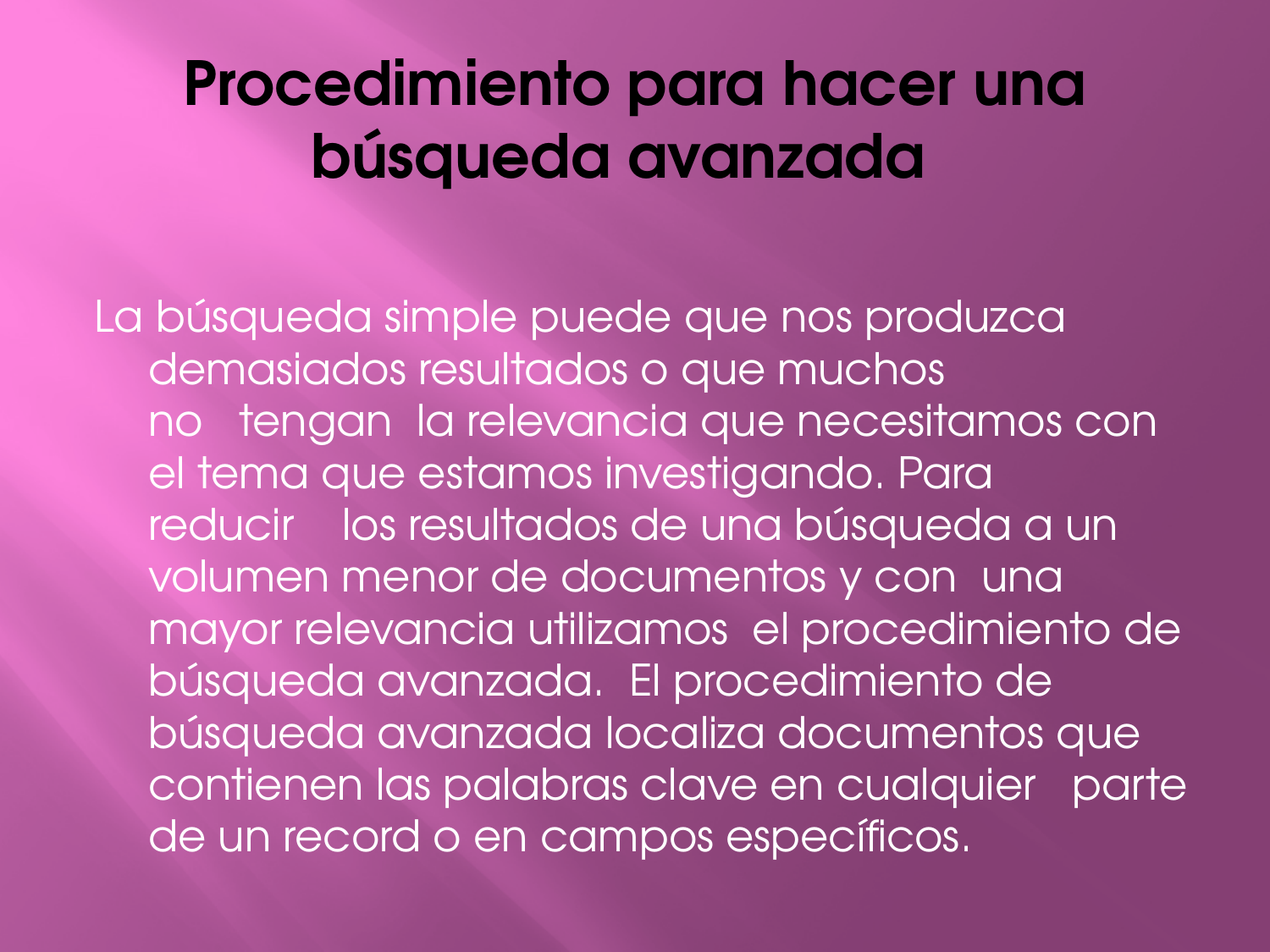

# Procedimiento para hacer una búsqueda avanzada

La búsqueda simple puede que nos produzca demasiados resultados o que muchos no   tengan  la relevancia que necesitamos con el tema que estamos investigando. Para reducir    los resultados de una búsqueda a un volumen menor de documentos y con  una mayor relevancia utilizamos  el procedimiento de búsqueda avanzada.  El procedimiento de   búsqueda avanzada localiza documentos que contienen las palabras clave en cualquier   parte de un record o en campos específicos.